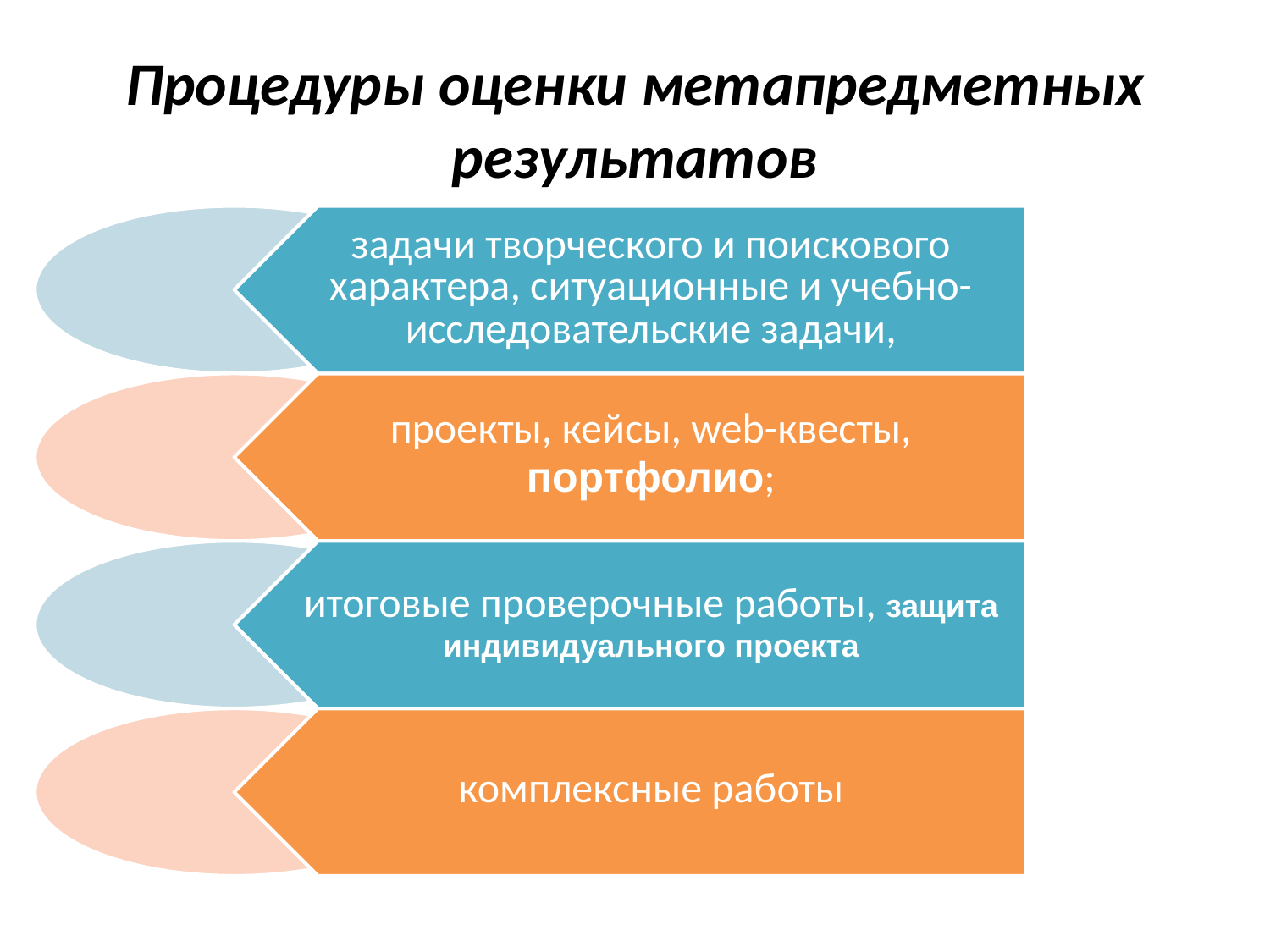

# Процедуры оценки метапредметных результатов
задачи творческого и поискового характера, ситуационные и учебно-исследовательские задачи,
итоговые проверочные работы, защита индивидуального проекта
комплексные работы
проекты, кейсы, web-квесты, портфолио;